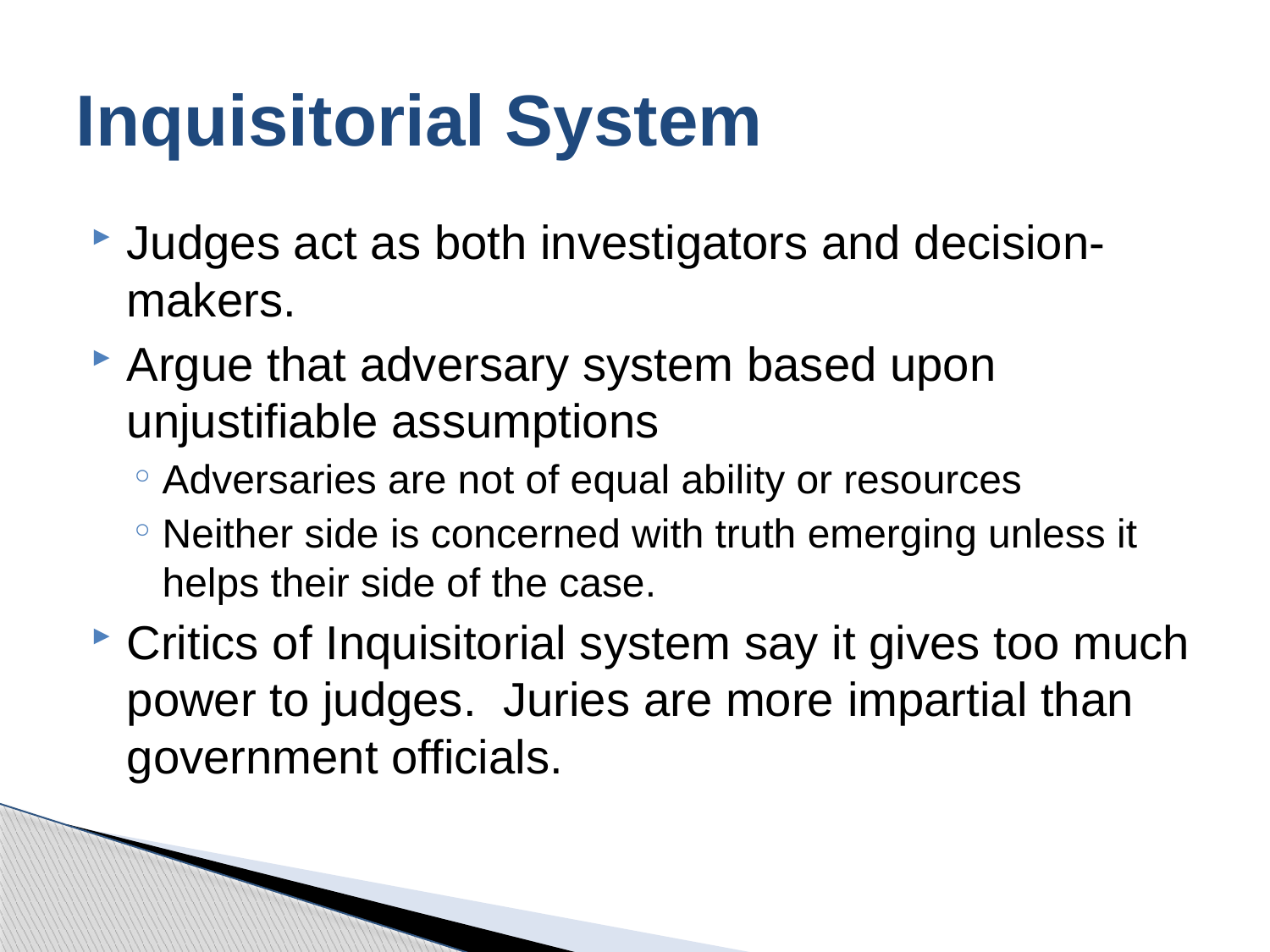

# Inquisitorial System
Judges act as both investigators and decision-makers.
Argue that adversary system based upon unjustifiable assumptions
Adversaries are not of equal ability or resources
Neither side is concerned with truth emerging unless it helps their side of the case.
Critics of Inquisitorial system say it gives too much power to judges.  Juries are more impartial than government officials.